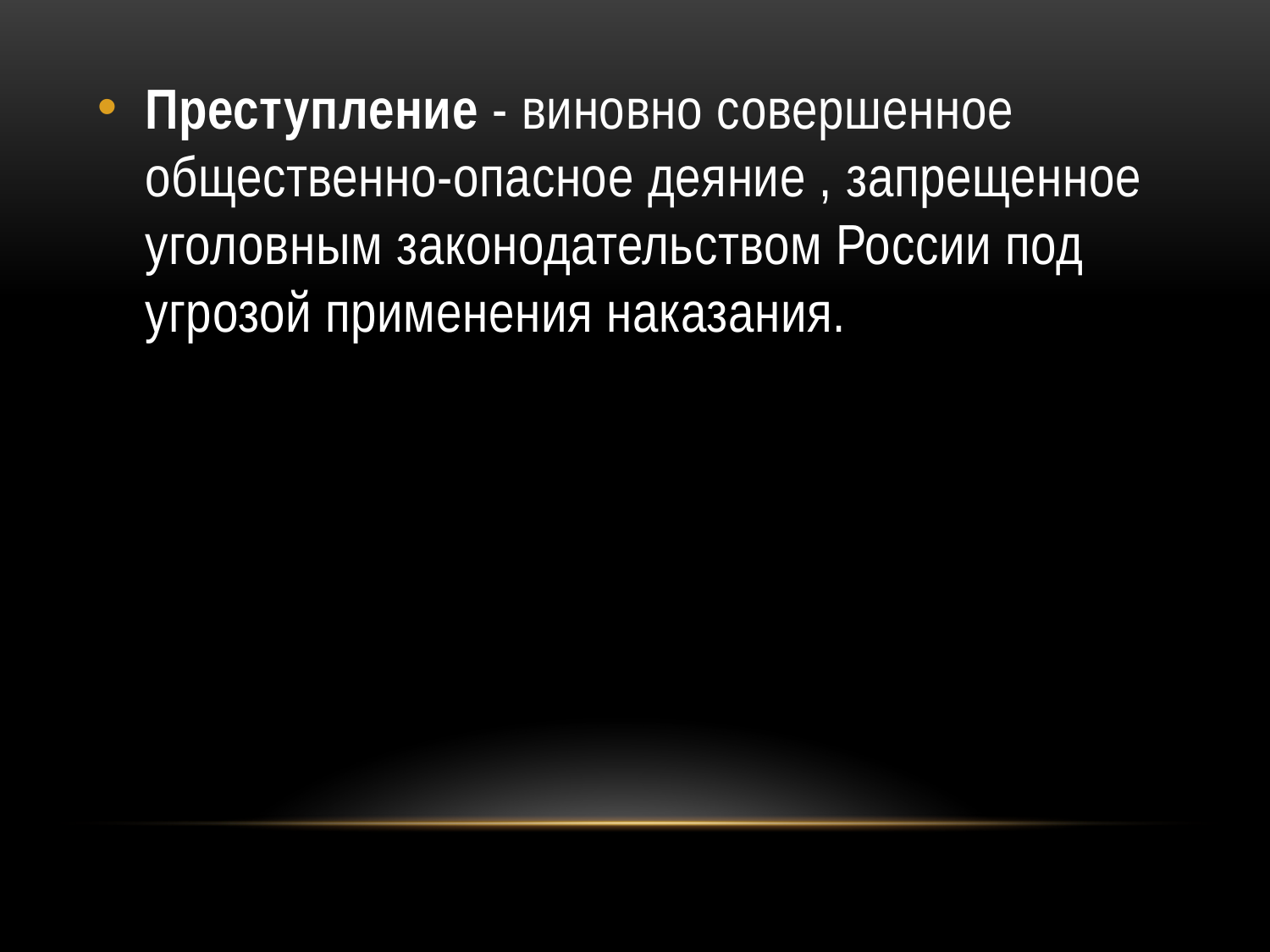

Преступление - виновно совершенное общественно-опасное деяние , запрещенное уголовным законодательством России под угрозой применения наказания.